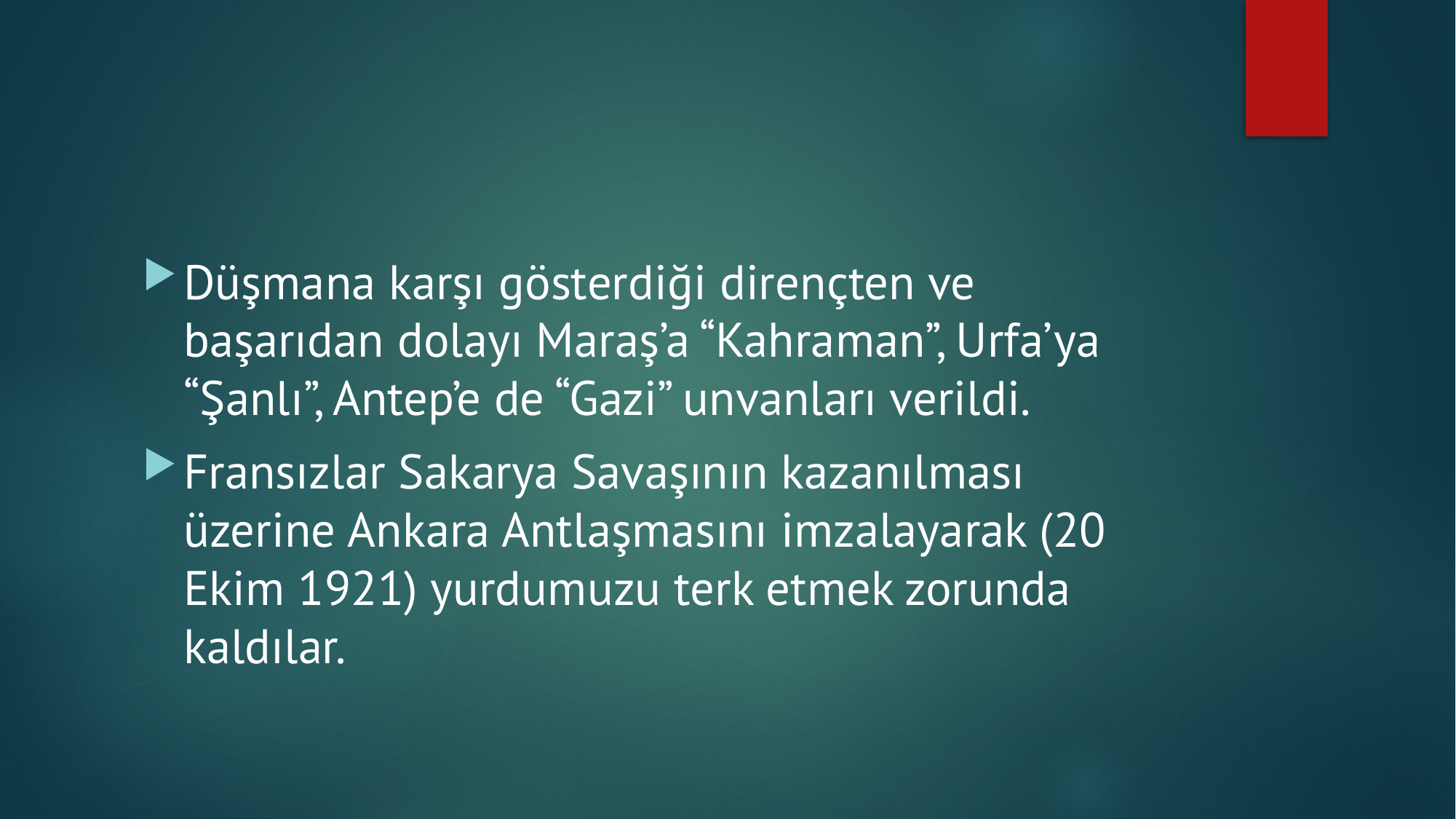

#
Düşmana karşı gösterdiği dirençten ve başarıdan dolayı Maraş’a “Kahraman”, Urfa’ya “Şanlı”, Antep’e de “Gazi” unvanları verildi.
Fransızlar Sakarya Savaşının kazanılması üzerine Ankara Antlaşmasını imzalayarak (20 Ekim 1921) yurdumuzu terk etmek zorunda kaldılar.